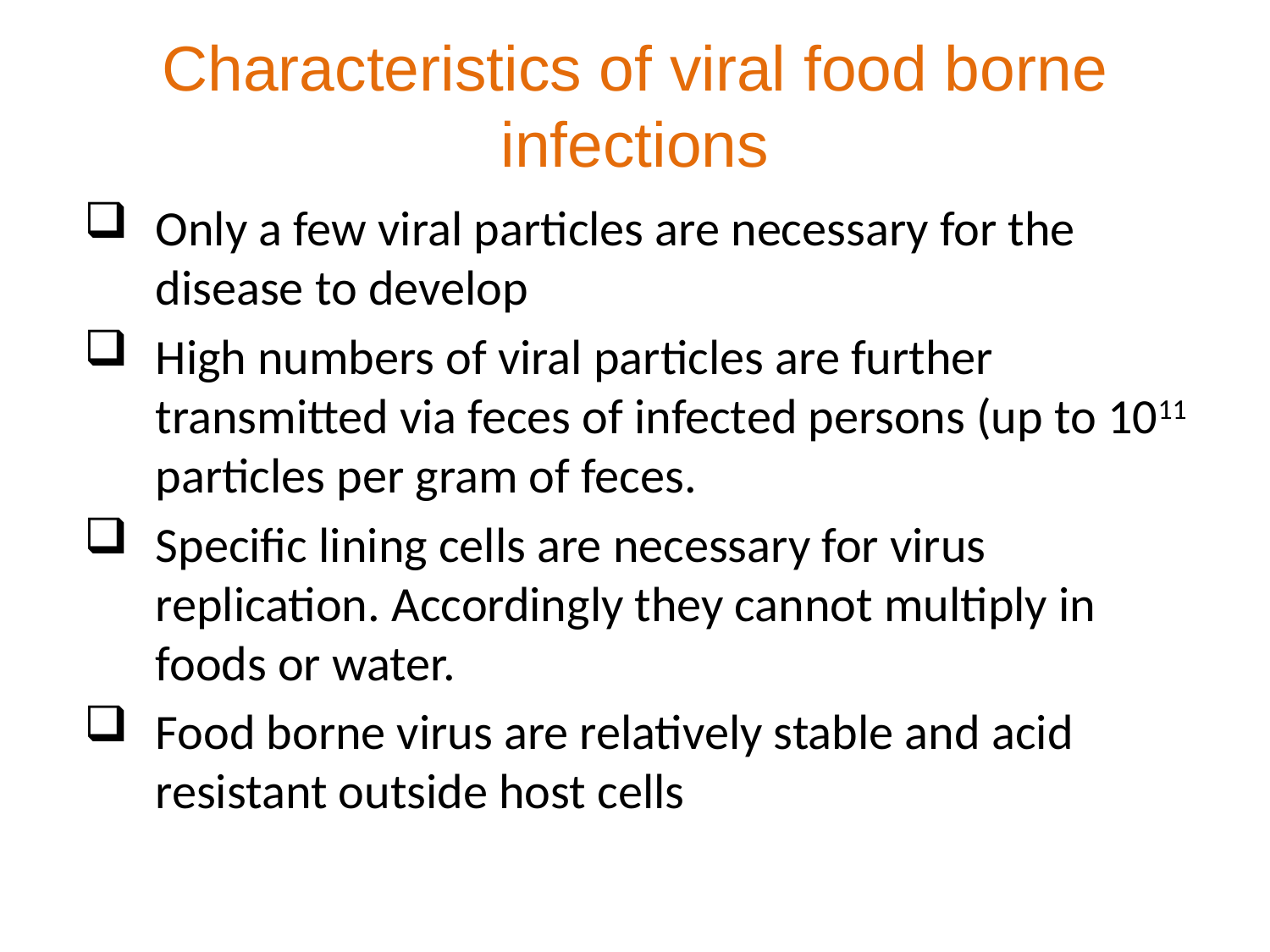

# Characteristics of viral food borne infections
Only a few viral particles are necessary for the disease to develop
High numbers of viral particles are further transmitted via feces of infected persons (up to 1011 particles per gram of feces.
Specific lining cells are necessary for virus replication. Accordingly they cannot multiply in foods or water.
Food borne virus are relatively stable and acid resistant outside host cells